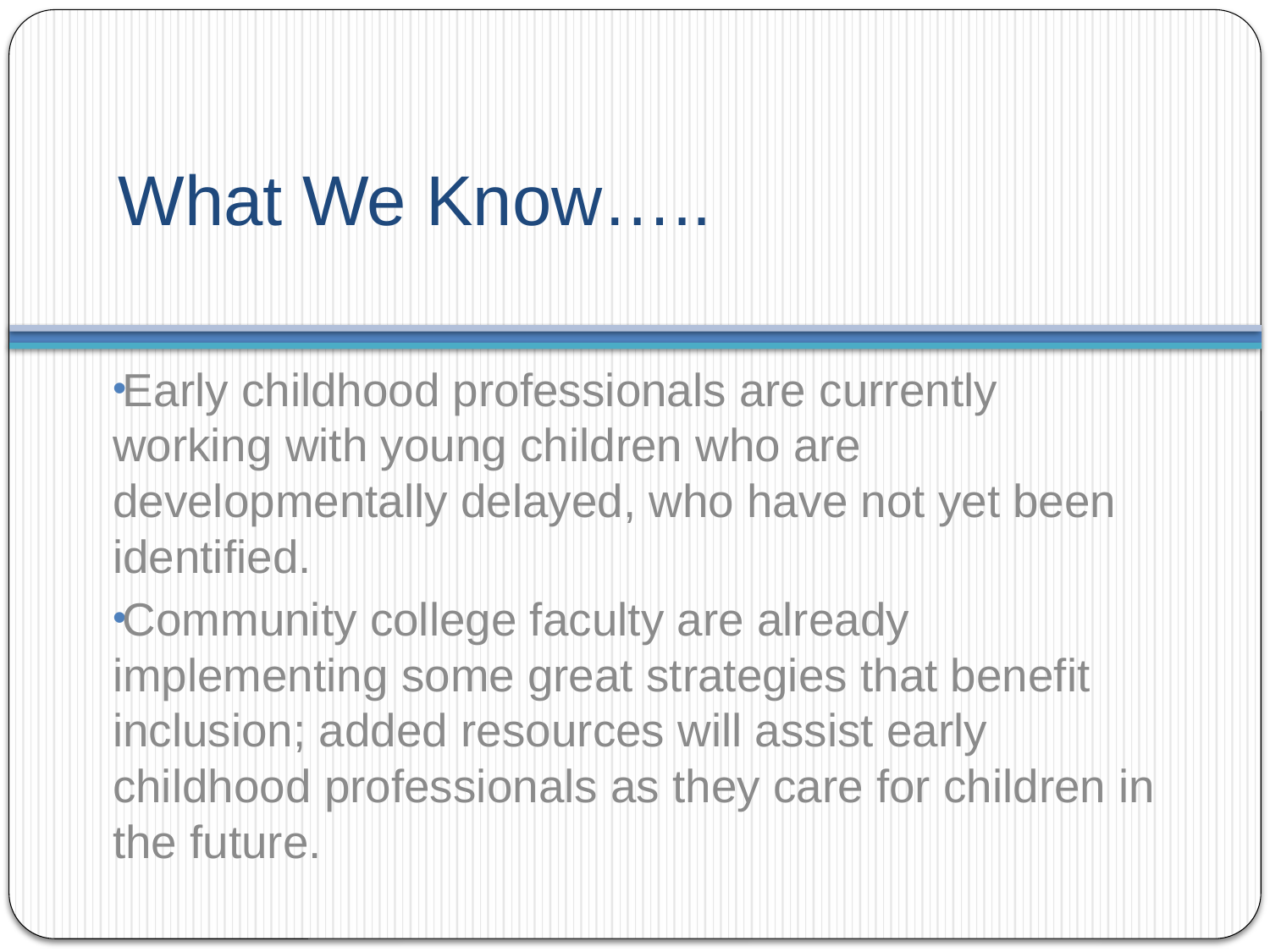

# What We Know…..
Early childhood professionals are currently working with young children who are developmentally delayed, who have not yet been identified.
Community college faculty are already implementing some great strategies that benefit inclusion; added resources will assist early childhood professionals as they care for children in the future.